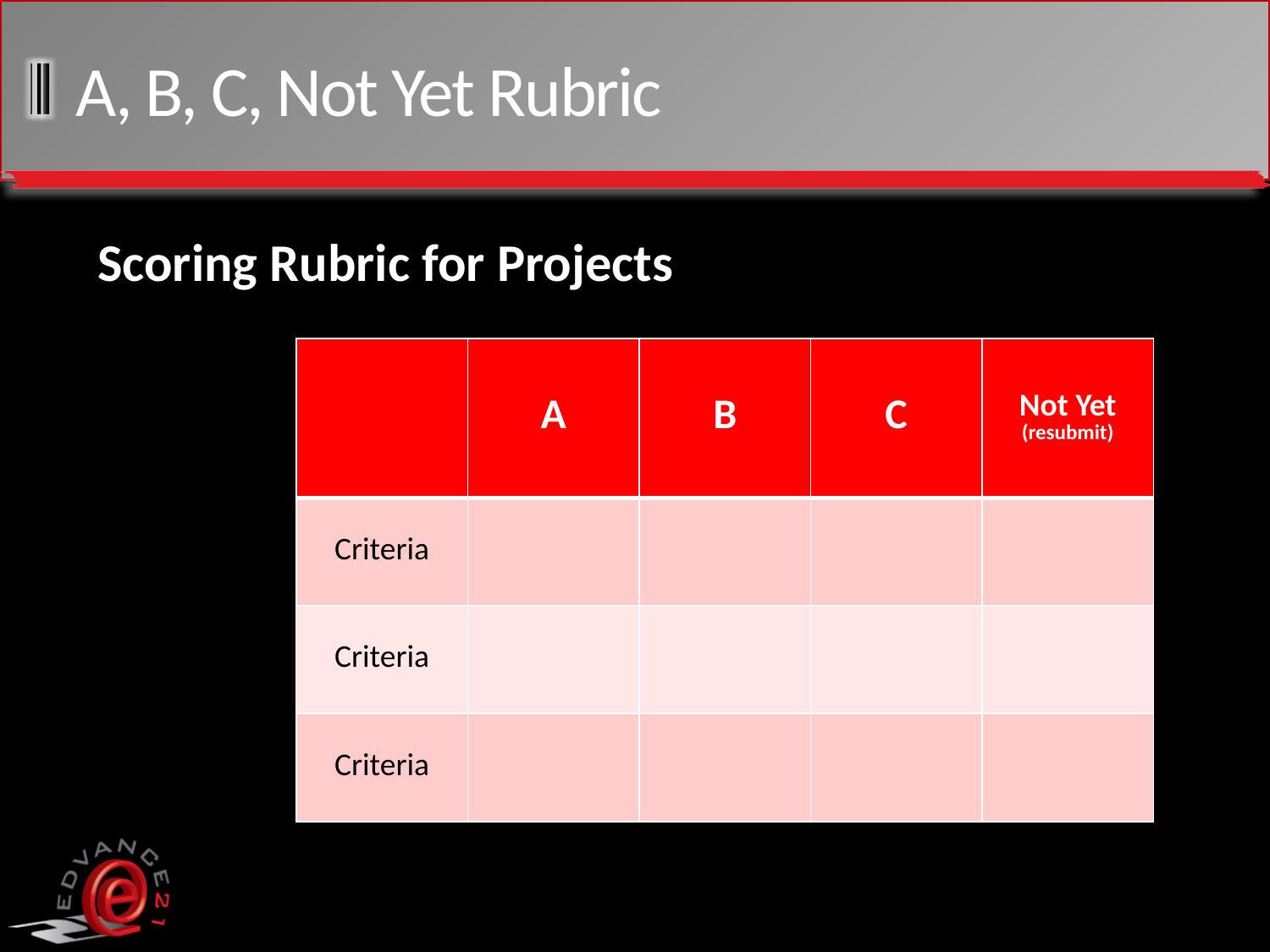

# A, B, C, Not Yet Rubric
 Scoring Rubric for Projects

|  | A | B | C | Not Yet (resubmit) |
| --- | --- | --- | --- | --- |
| Criteria |  |  |  |  |
| Criteria |  |  |  |  |
| Criteria |  |  |  |  |